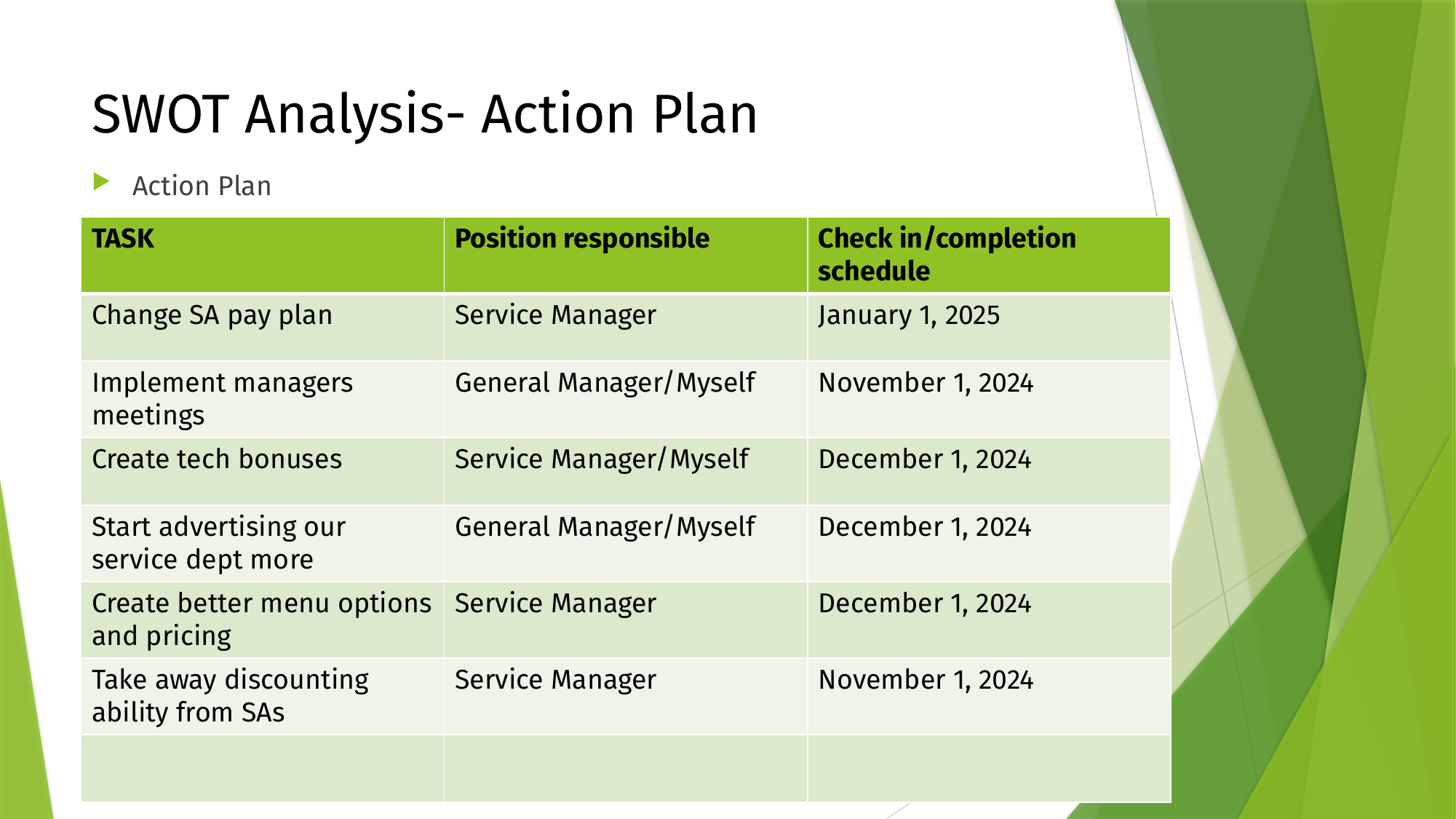

# SWOT Analysis- Action Plan
Action Plan

| TASK | Position responsible | Check in/completion schedule |
| --- | --- | --- |
| Change SA pay plan | Service Manager | January 1, 2025 |
| Implement managers meetings | General Manager/Myself | November 1, 2024 |
| Create tech bonuses | Service Manager/Myself | December 1, 2024 |
| Start advertising our service dept more | General Manager/Myself | December 1, 2024 |
| Create better menu options and pricing | Service Manager | December 1, 2024 |
| Take away discounting ability from SAs | Service Manager | November 1, 2024 |
|  |  |  |